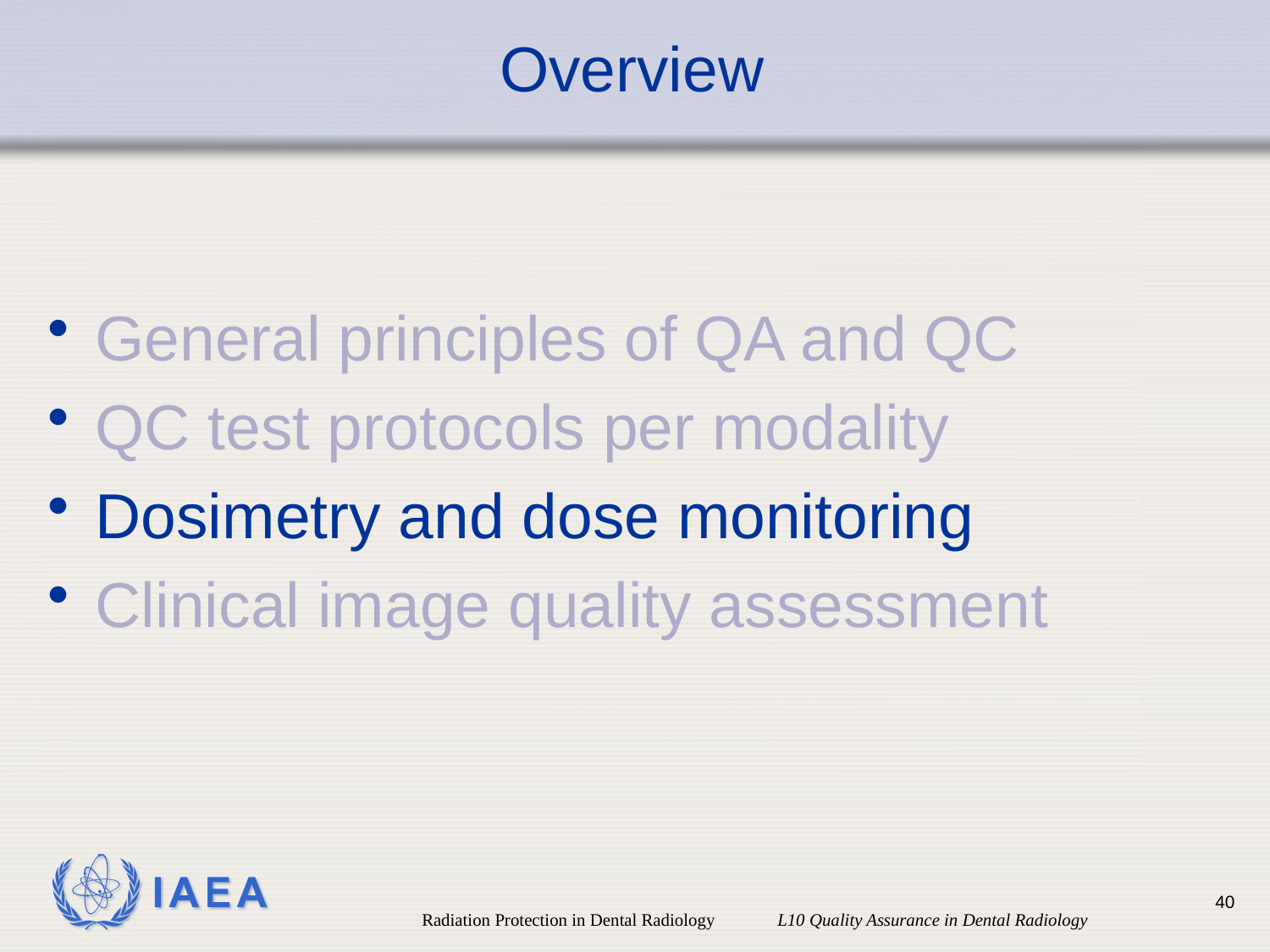

# Overview
General principles of QA and QC
QC test protocols per modality
Dosimetry and dose monitoring
Clinical image quality assessment

40
Radiation Protection in Dental Radiology              L10 Quality Assurance in Dental Radiology